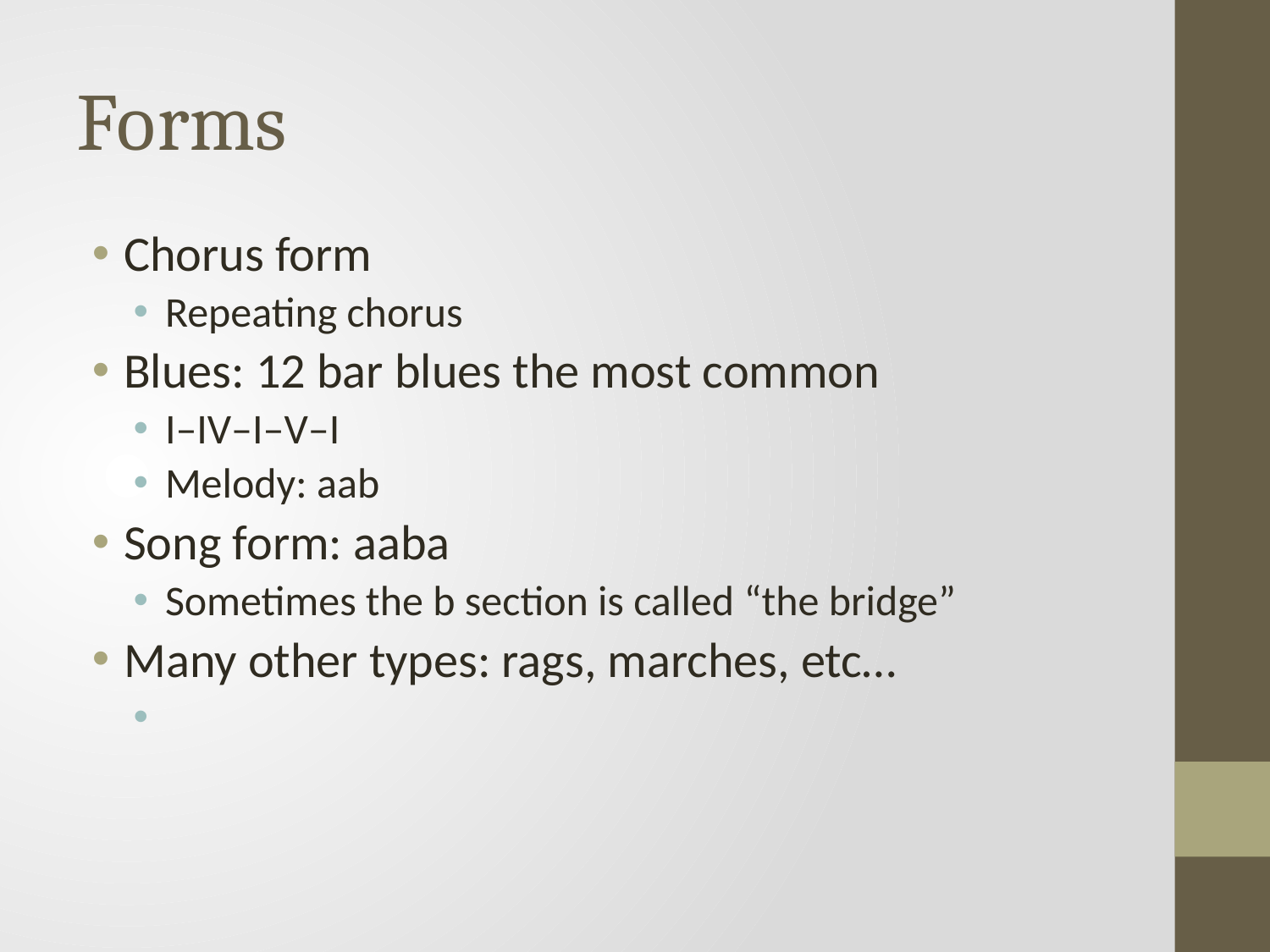

# Forms
Chorus form
Repeating chorus
Blues: 12 bar blues the most common
I–IV–I–V–I
Melody: aab
Song form: aaba
Sometimes the b section is called “the bridge”
Many other types: rags, marches, etc…